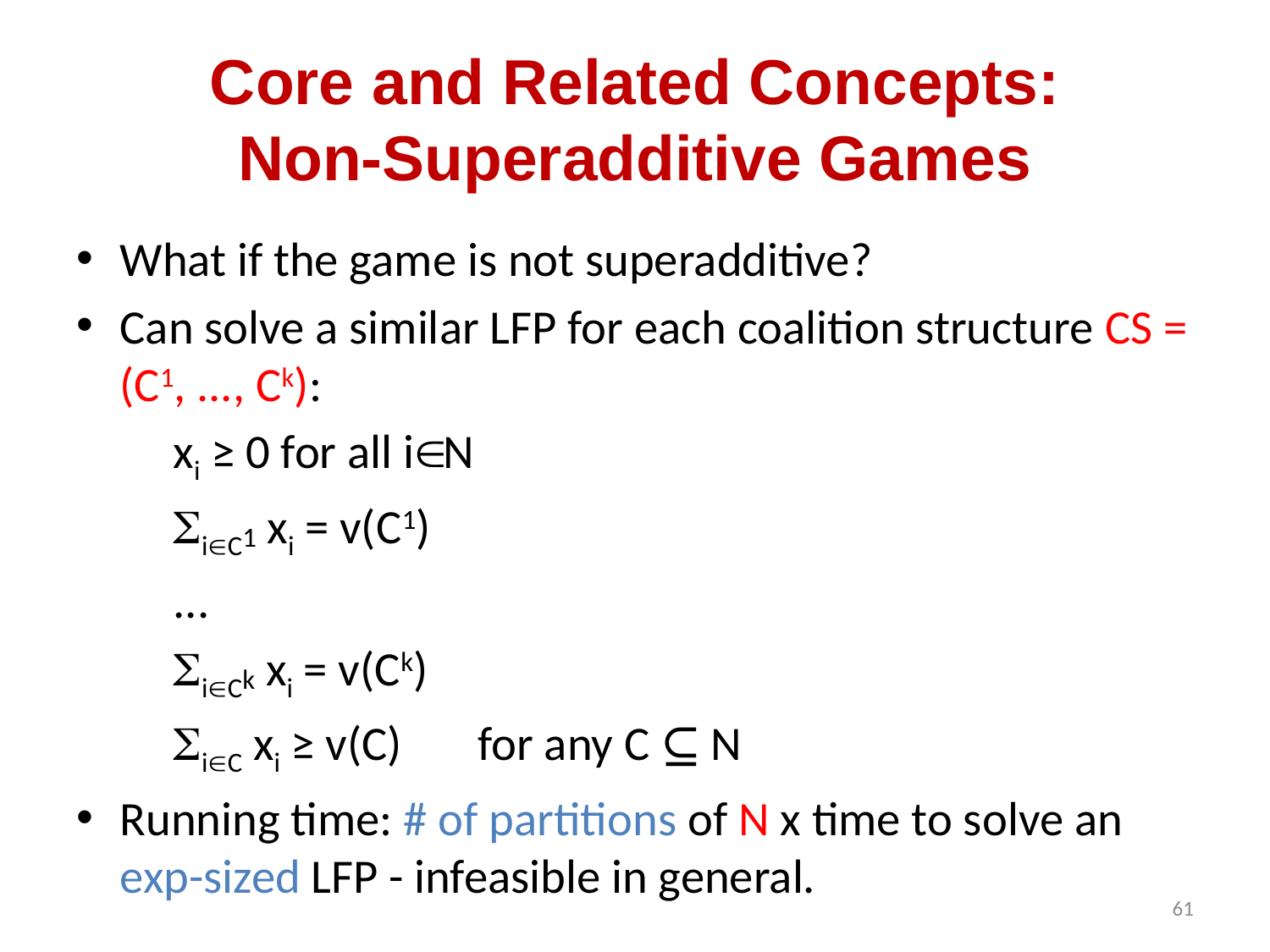

# Core and Related Concepts: Non-Superadditive Games
What if the game is not superadditive?
Can solve a similar LFP for each coalition structure CS = (C1, ..., Ck):
         xi ≥ 0 for all i∈ N
         Σi∈C1 xi = v(C1)
         ...
         Σi∈Ck xi = v(Ck)
         Σi∈C xi ≥ v(C)       for any C ⊆ N
Running time: # of partitions of N x time to solve an exp-sized LFP - infeasible in general.

61